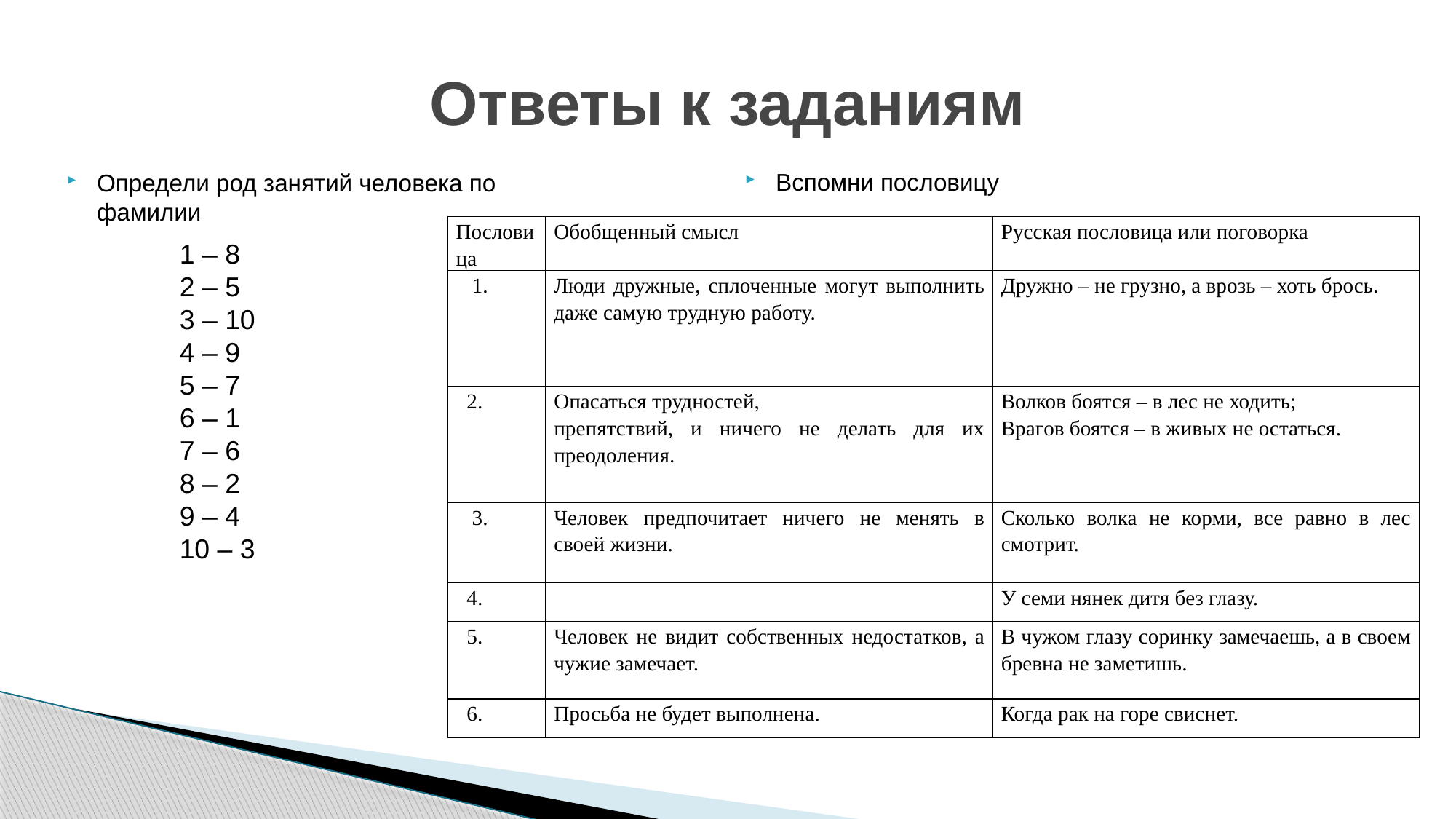

# Ответы к заданиям
Вспомни пословицу
Определи род занятий человека по фамилии
| Пословица | Обобщенный смысл | Русская пословица или поговорка |
| --- | --- | --- |
| 1. | Люди дружные, сплоченные могут выполнить даже самую трудную работу. | Дружно – не грузно, а врозь – хоть брось. |
| 2. | Опасаться трудностей, препятствий, и ничего не делать для их преодоления. | Волков боятся – в лес не ходить; Врагов боятся – в живых не остаться. |
| 3. | Человек предпочитает ничего не менять в своей жизни. | Сколько волка не корми, все равно в лес смотрит. |
| 4. |  | У семи нянек дитя без глазу. |
| 5. | Человек не видит собственных недостатков, а чужие замечает. | В чужом глазу соринку замечаешь, а в своем бревна не заметишь. |
| 6. | Просьба не будет выполнена. | Когда рак на горе свиснет. |
1 – 8
2 – 5
3 – 10
4 – 9
5 – 7
6 – 1
7 – 6
8 – 2
9 – 4
10 – 3